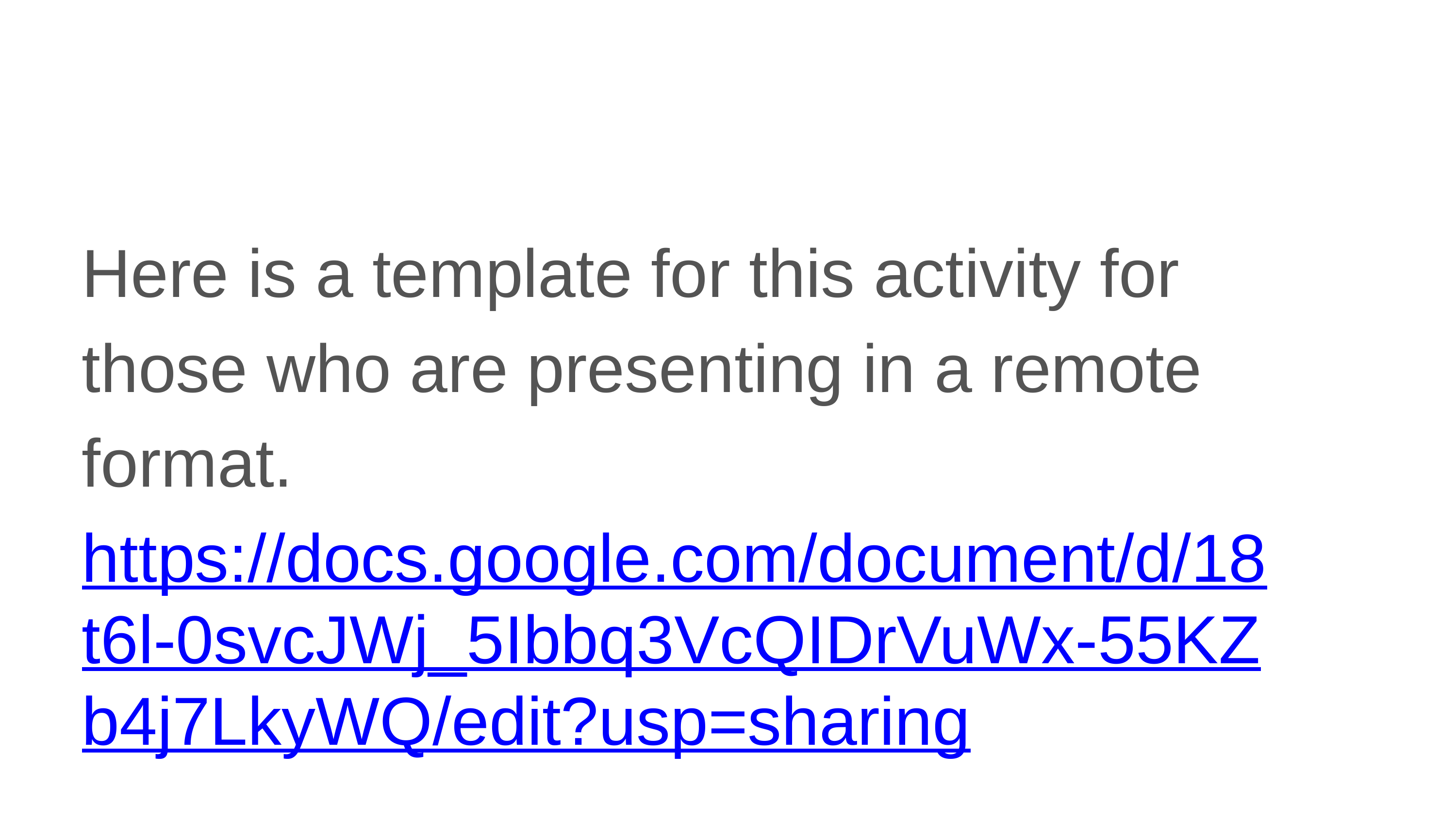

Here is a template for this activity for those who are presenting in a remote format.
https://docs.google.com/document/d/18t6l-0svcJWj_5Ibbq3VcQIDrVuWx-55KZb4j7LkyWQ/edit?usp=sharing